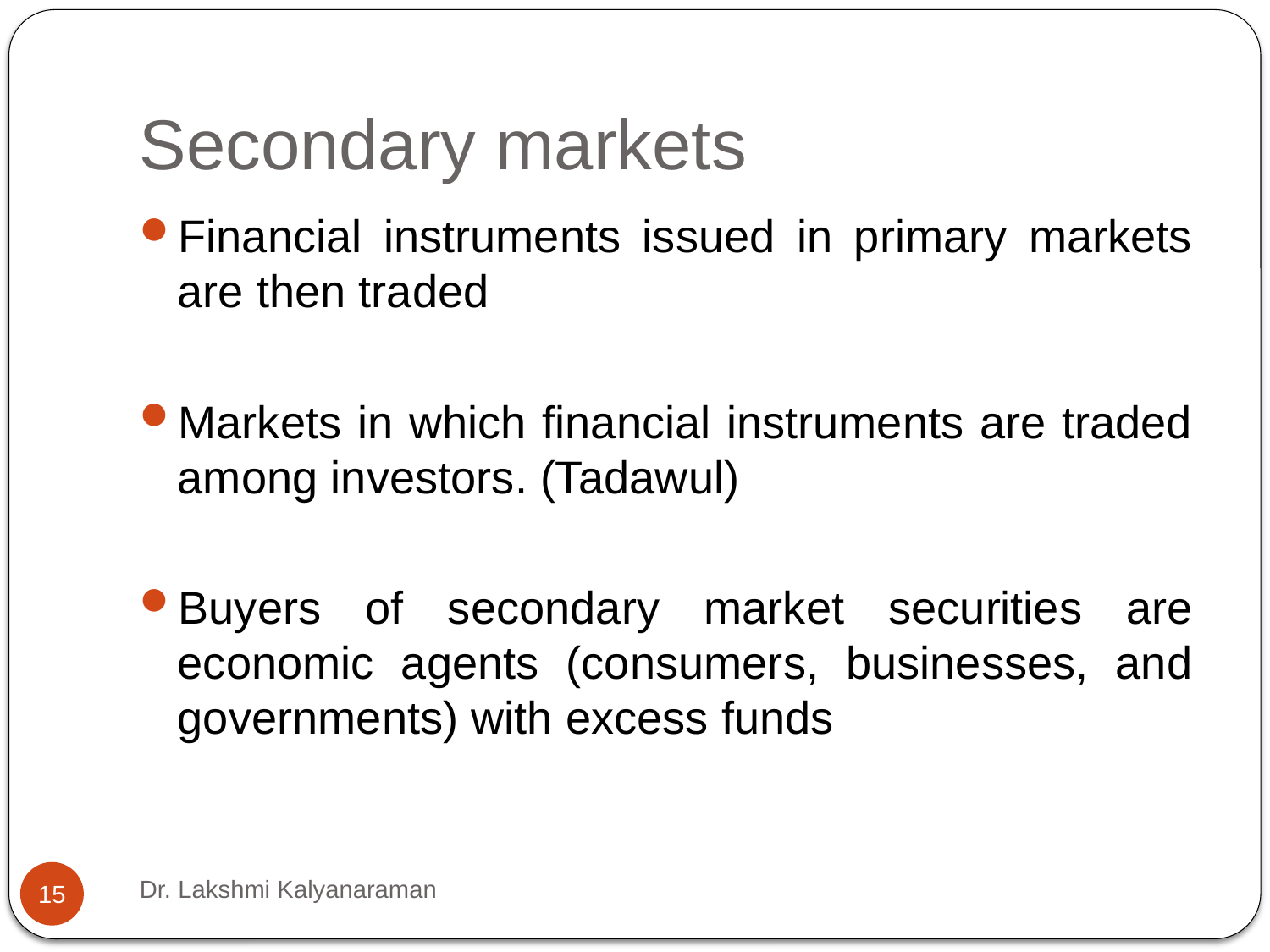

# Secondary markets
Financial instruments issued in primary markets are then traded

Markets in which financial instruments are traded among investors. (Tadawul)

Buyers of secondary market securities are economic agents (consumers, businesses, and governments) with excess funds
Dr. Lakshmi Kalyanaraman
15